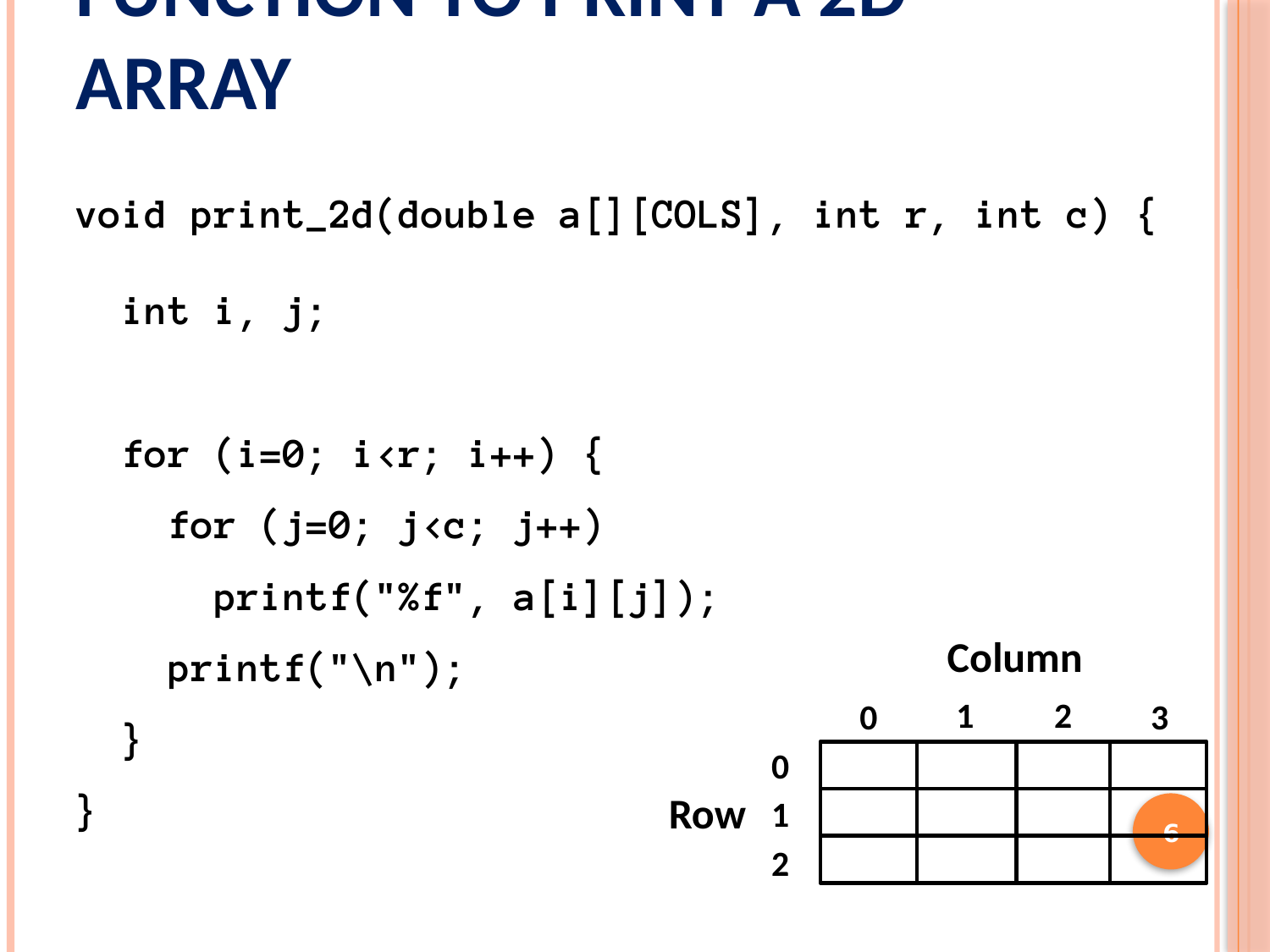

# Function to Print a 2D Array
void print_2d(double a[][COLS], int r, int c) {
  int i, j;

  for (i=0; i<r; i++) {
    for (j=0; j<c; j++)
      printf("%f", a[i][j]);
    printf("\n");
  }
}
Column
1
2
3
0

0
Row
1
2
6